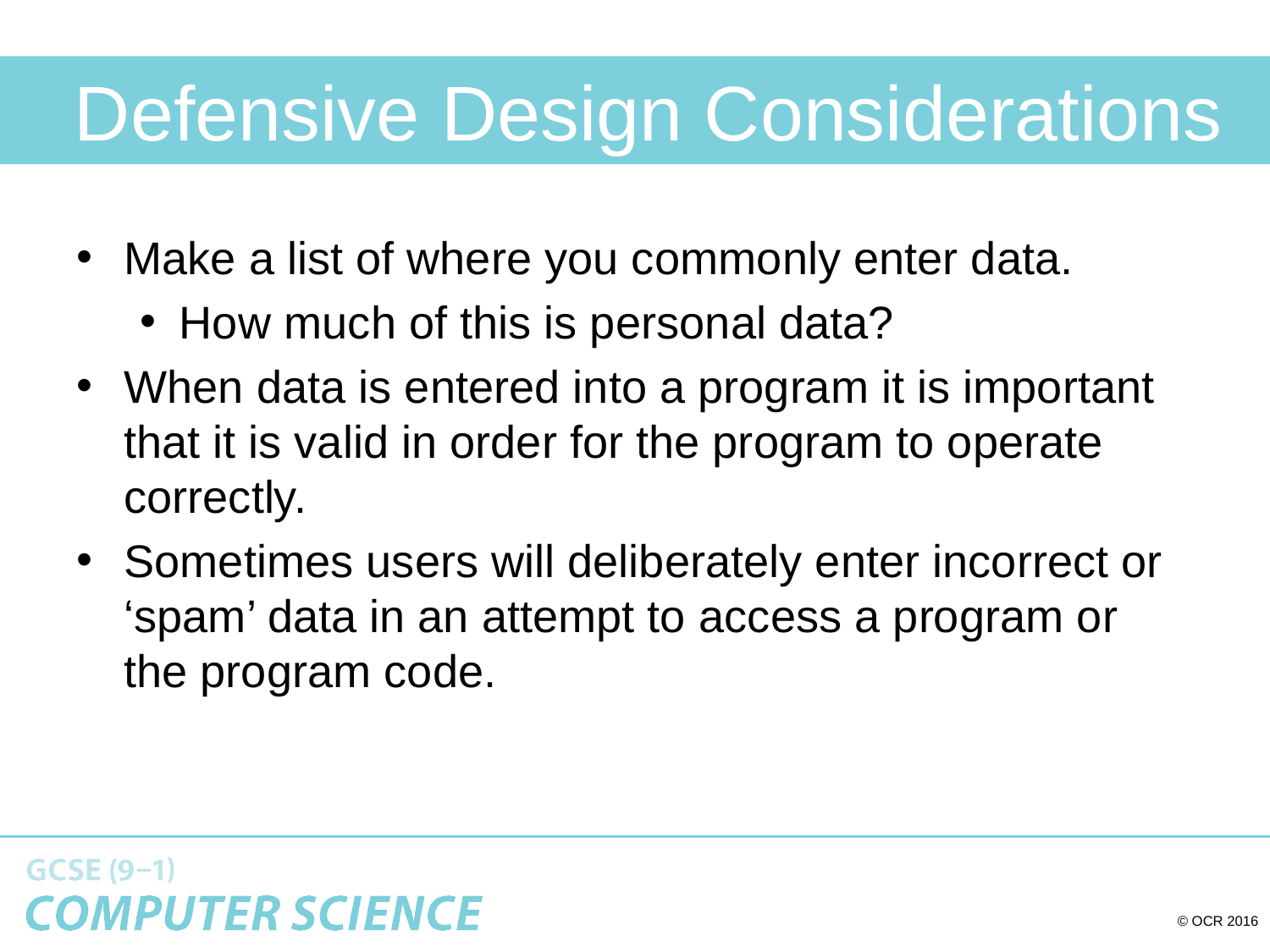

# Defensive Design Considerations
Make a list of where you commonly enter data.
How much of this is personal data?
When data is entered into a program it is important that it is valid in order for the program to operate correctly.
Sometimes users will deliberately enter incorrect or ‘spam’ data in an attempt to access a program or the program code.